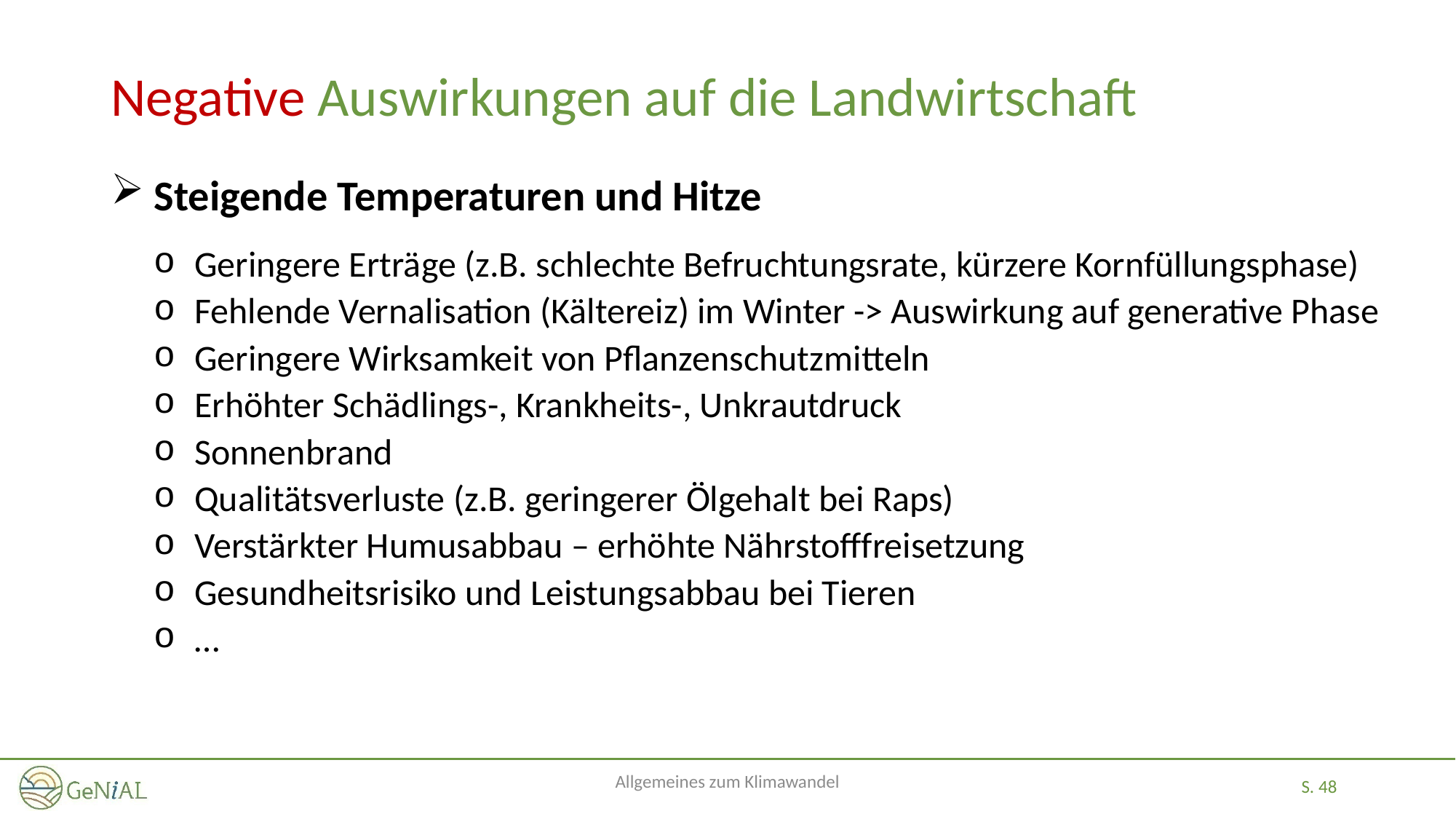

# Negative Auswirkungen auf die Landwirtschaft
 Steigende Temperaturen und Hitze
Geringere Erträge (z.B. schlechte Befruchtungsrate, kürzere Kornfüllungsphase)
Fehlende Vernalisation (Kältereiz) im Winter -> Auswirkung auf generative Phase
Geringere Wirksamkeit von Pflanzenschutzmitteln
Erhöhter Schädlings-, Krankheits-, Unkrautdruck
Sonnenbrand
Qualitätsverluste (z.B. geringerer Ölgehalt bei Raps)
Verstärkter Humusabbau – erhöhte Nährstofffreisetzung
Gesundheitsrisiko und Leistungsabbau bei Tieren
…

Allgemeines zum Klimawandel